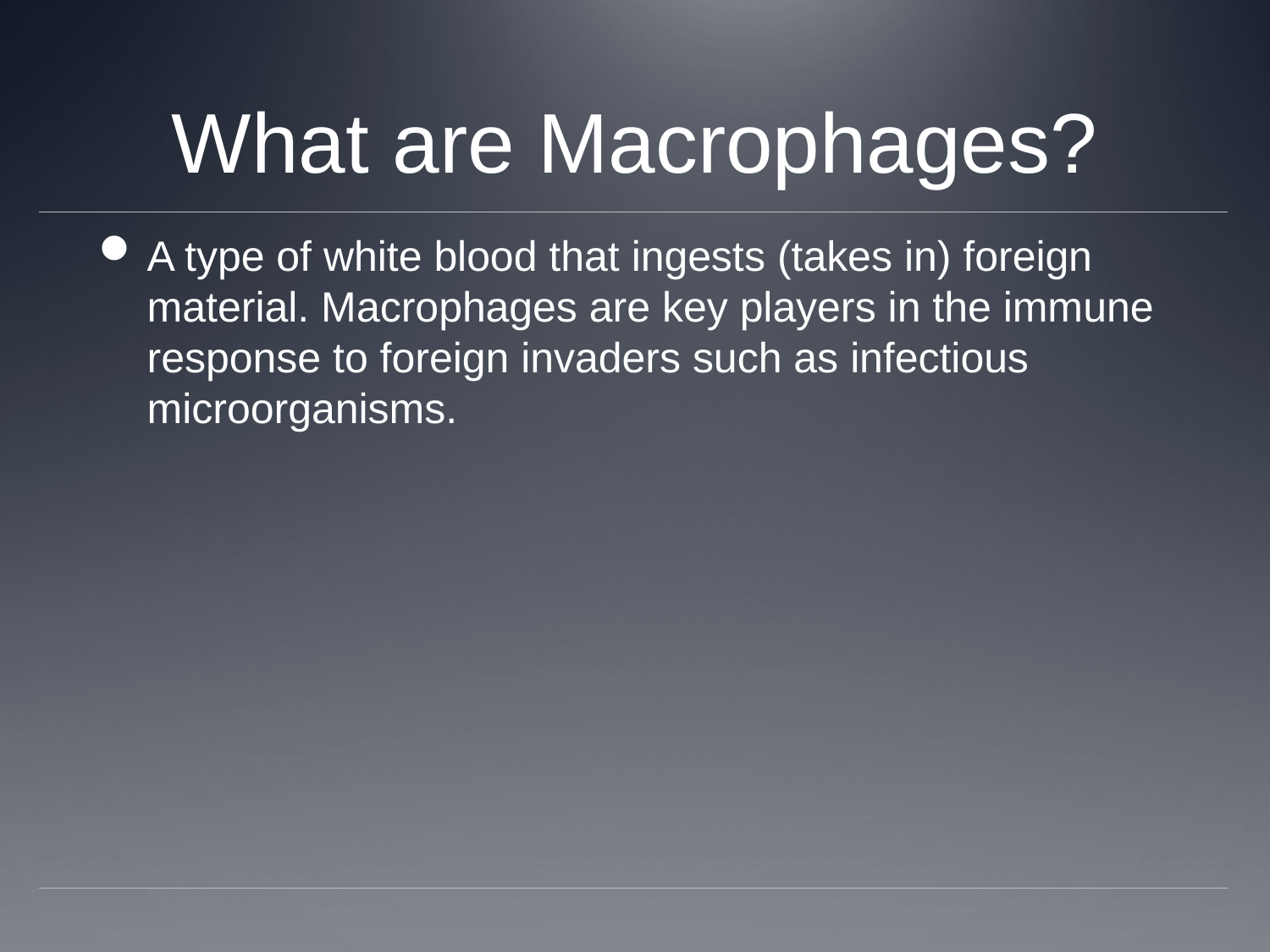

# What are Macrophages?
A type of white blood that ingests (takes in) foreign material. Macrophages are key players in the immune response to foreign invaders such as infectious microorganisms.